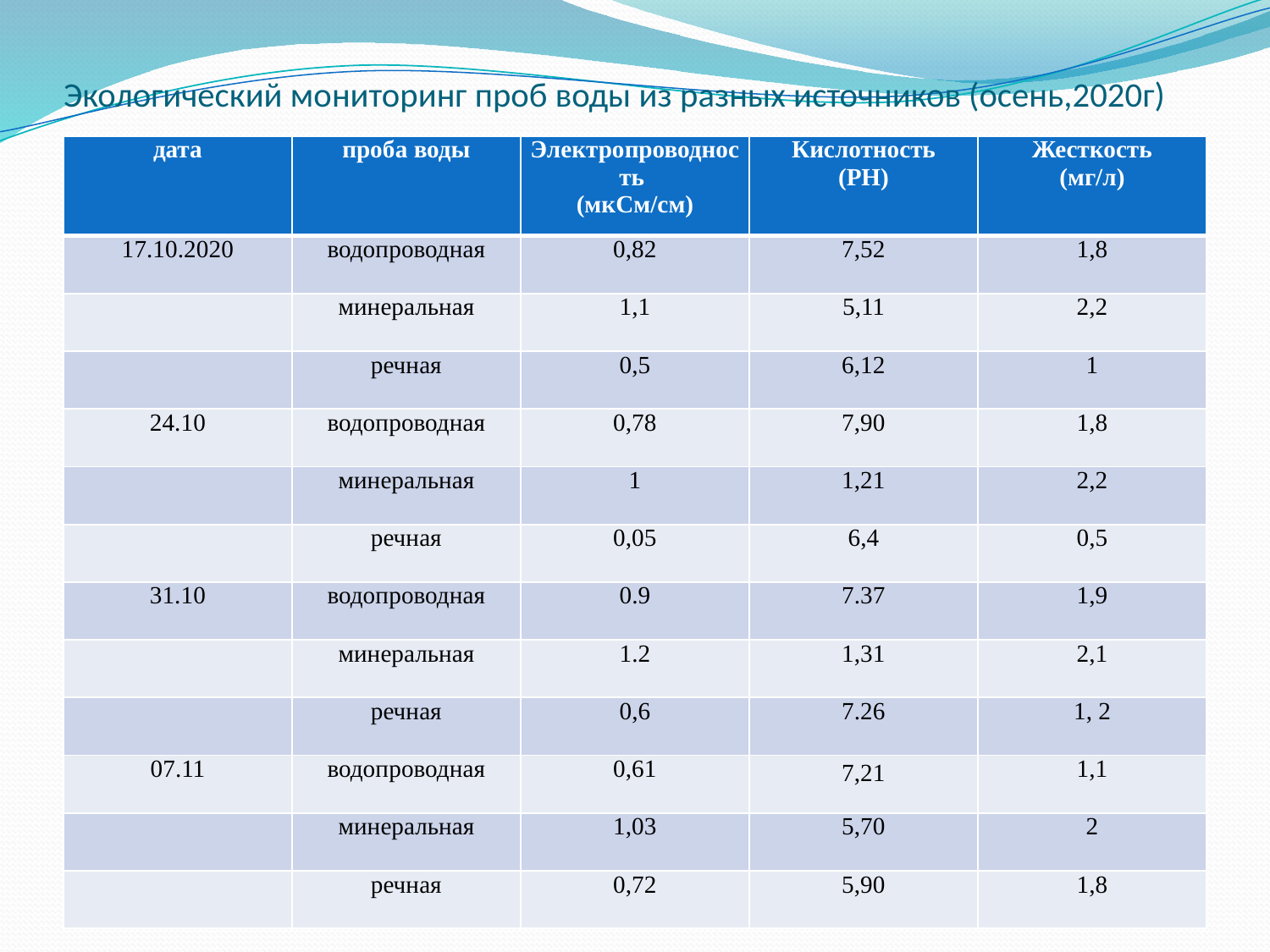

# Экологический мониторинг проб воды из разных источников (осень,2020г)
| дата | проба воды | Электропроводность (мкСм/см) | Кислотность (PH) | Жесткость (мг/л) |
| --- | --- | --- | --- | --- |
| 17.10.2020 | водопроводная | 0,82 | 7,52 | 1,8 |
|  | минеральная | 1,1 | 5,11 | 2,2 |
|  | речная | 0,5 | 6,12 | 1 |
| 24.10 | водопроводная | 0,78 | 7,90 | 1,8 |
|  | минеральная | 1 | 1,21 | 2,2 |
|  | речная | 0,05 | 6,4 | 0,5 |
| 31.10 | водопроводная | 0.9 | 7.37 | 1,9 |
|  | минеральная | 1.2 | 1,31 | 2,1 |
|  | речная | 0,6 | 7.26 | 1, 2 |
| 07.11 | водопроводная | 0,61 | 7,21 | 1,1 |
|  | минеральная | 1,03 | 5,70 | 2 |
|  | речная | 0,72 | 5,90 | 1,8 |